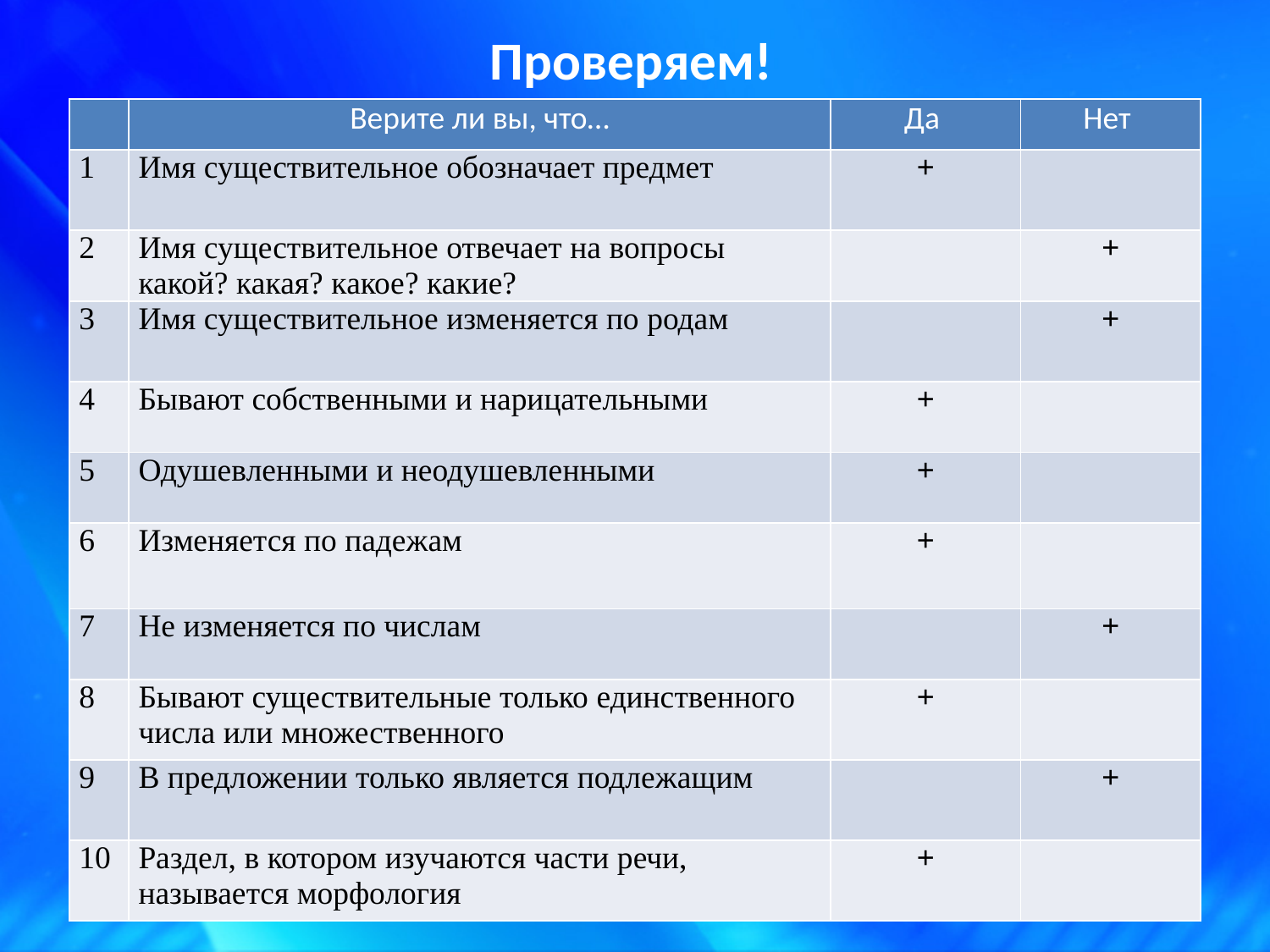

# Проверяем!
|  | Верите ли вы, что… | Да | Нет |
| --- | --- | --- | --- |
| 1 | Имя существительное обозначает предмет | + |  |
| 2 | Имя существительное отвечает на вопросы какой? какая? какое? какие? |  | + |
| 3 | Имя существительное изменяется по родам |  | + |
| 4 | Бывают собственными и нарицательными | + |  |
| 5 | Одушевленными и неодушевленными | + |  |
| 6 | Изменяется по падежам | + |  |
| 7 | Не изменяется по числам |  | + |
| 8 | Бывают существительные только единственного числа или множественного | + |  |
| 9 | В предложении только является подлежащим |  | + |
| 10 | Раздел, в котором изучаются части речи, называется морфология | + |  |